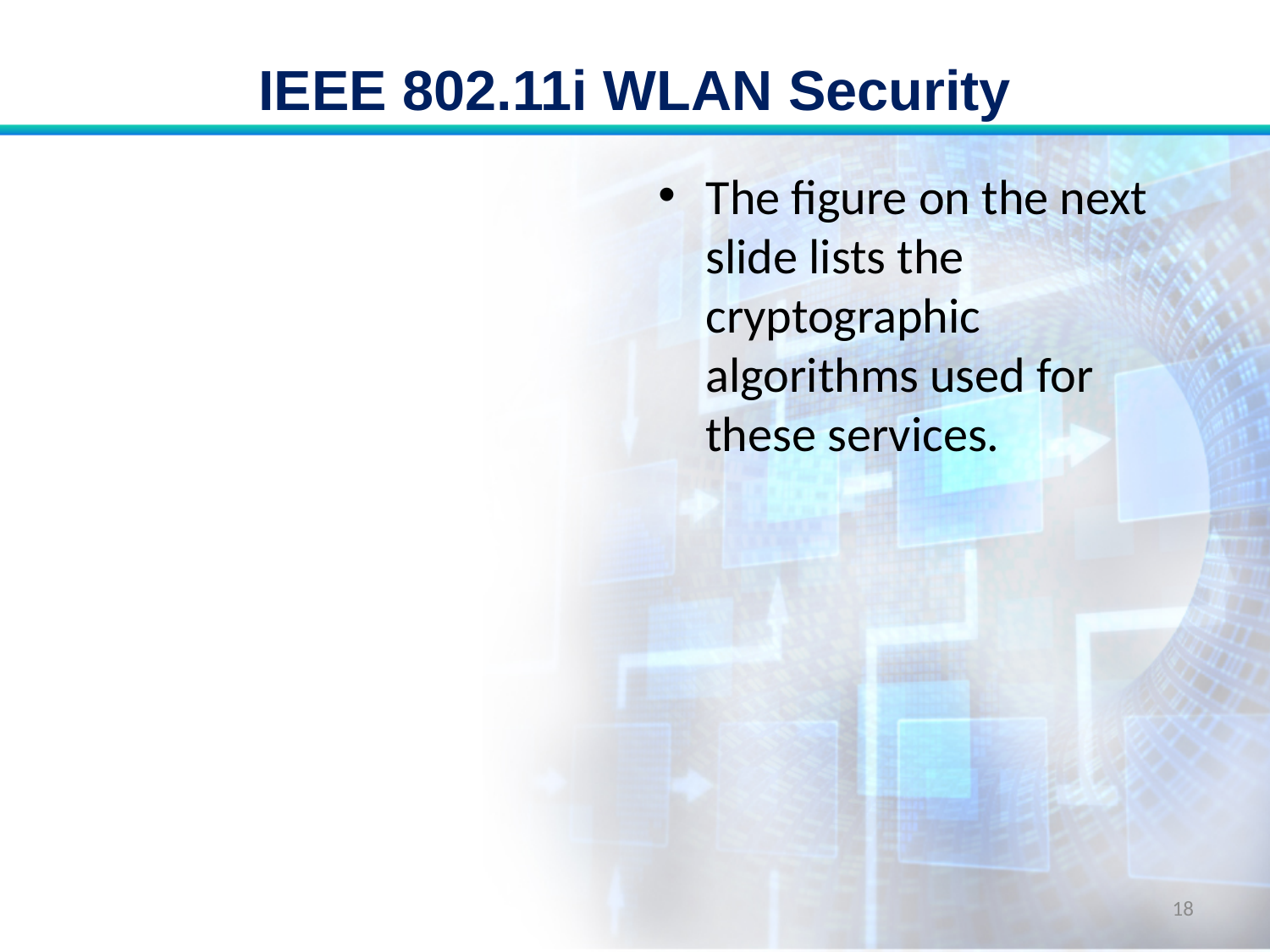

# IEEE 802.11i WLAN Security
The figure on the next slide lists the cryptographic algorithms used for these services.
18